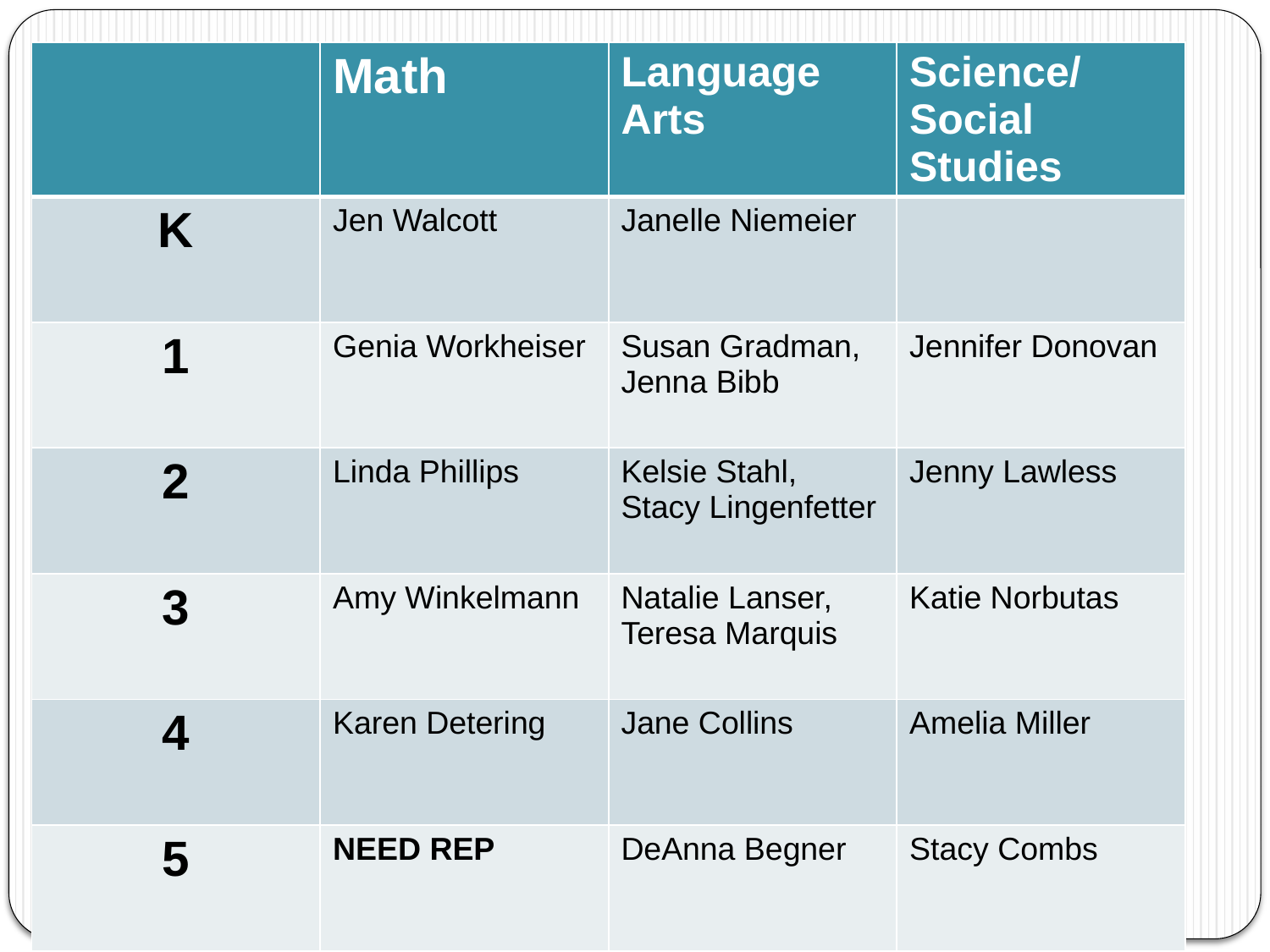

|  | Math | Language Arts | Science/ Social Studies |
| --- | --- | --- | --- |
| K | Jen Walcott | Janelle Niemeier |  |
| 1 | Genia Workheiser | Susan Gradman, Jenna Bibb | Jennifer Donovan |
| 2 | Linda Phillips | Kelsie Stahl, Stacy Lingenfetter | Jenny Lawless |
| 3 | Amy Winkelmann | Natalie Lanser, Teresa Marquis | Katie Norbutas |
| 4 | Karen Detering | Jane Collins | Amelia Miller |
| 5 | NEED REP | DeAnna Begner | Stacy Combs |